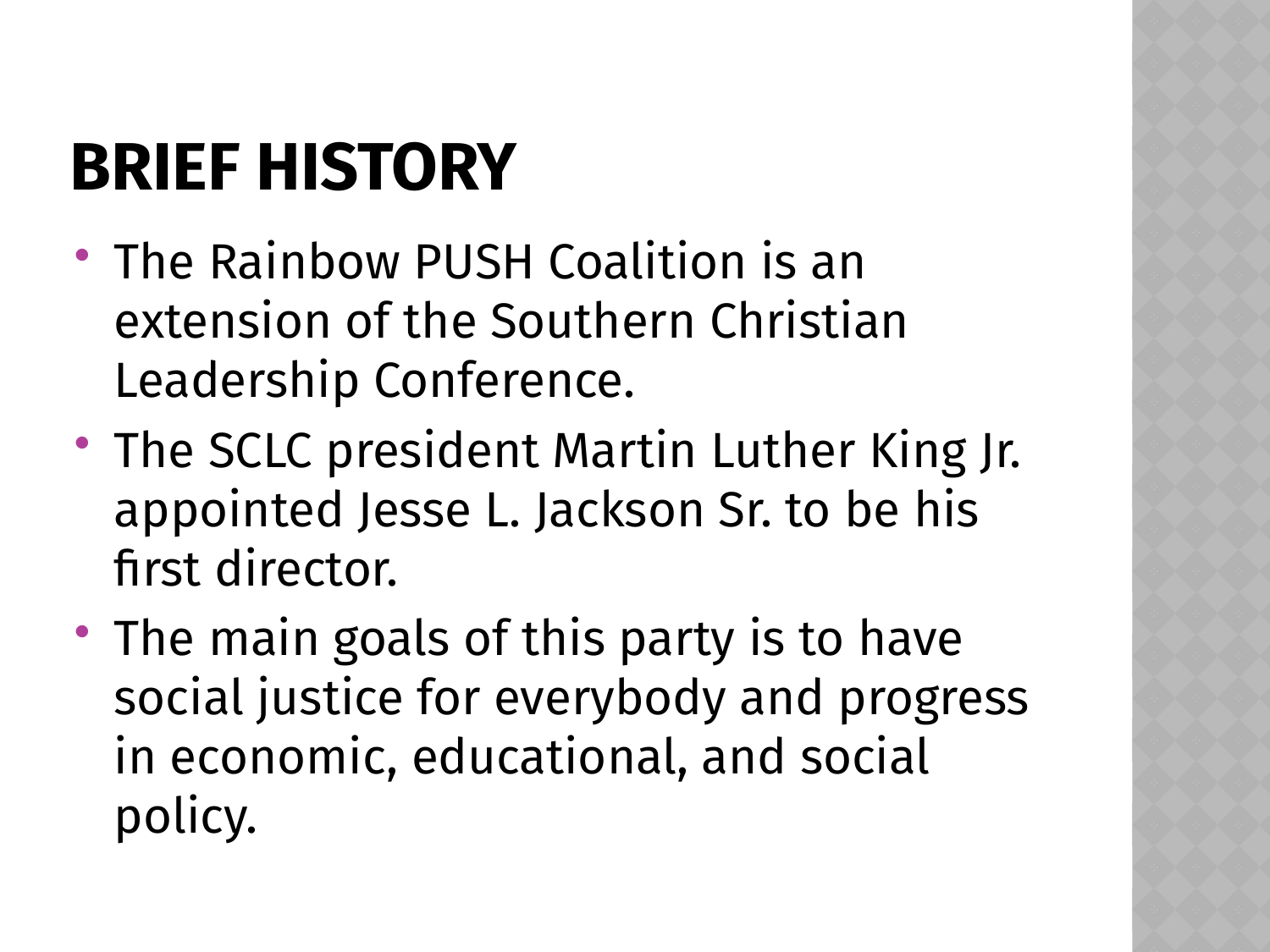

# Brief History
The Rainbow PUSH Coalition is an extension of the Southern Christian Leadership Conference.
The SCLC president Martin Luther King Jr.  appointed Jesse L. Jackson Sr. to be his first director.
The main goals of this party is to have social justice for everybody and progress in economic, educational, and social policy.